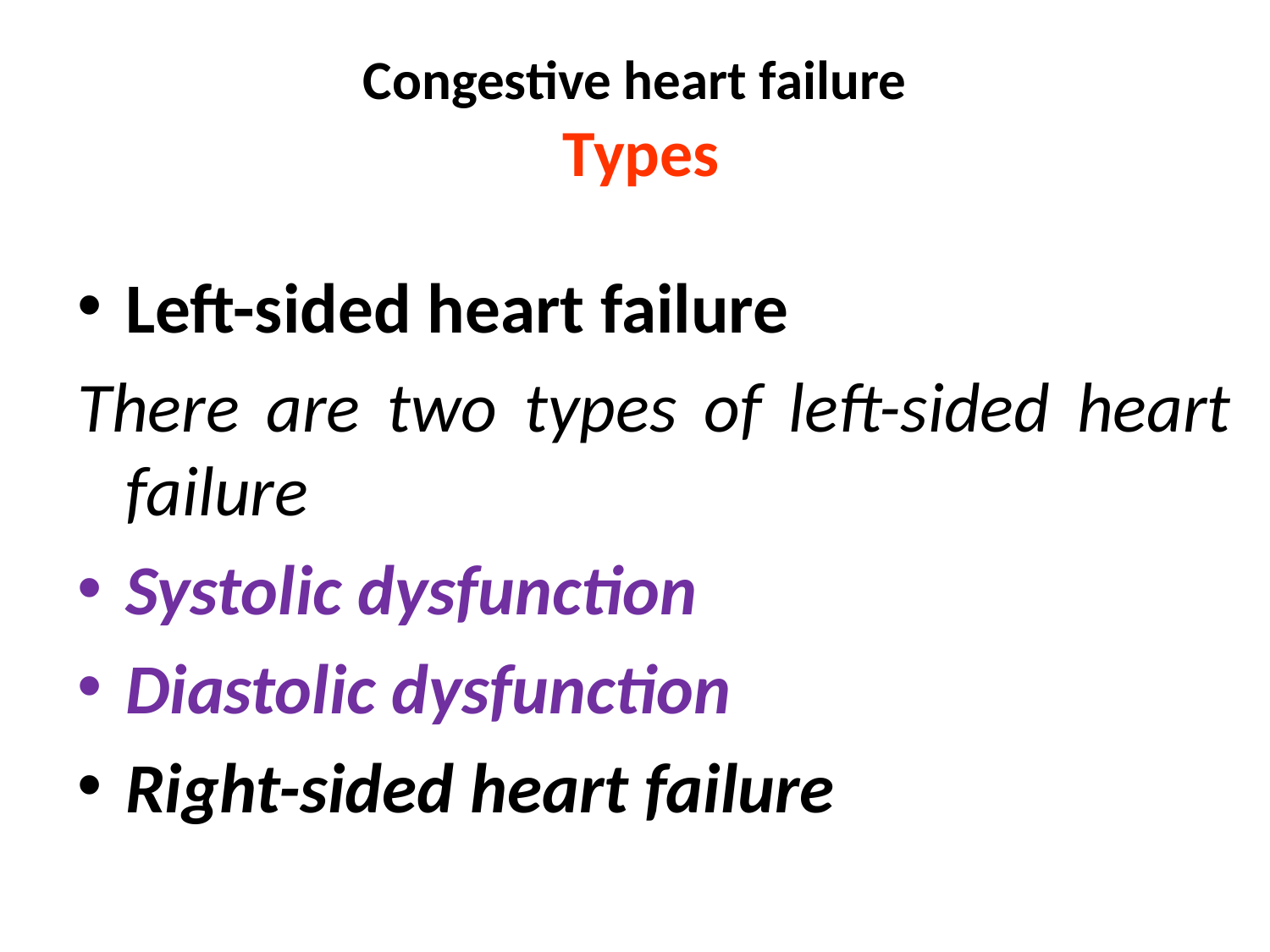

# Congestive heart failure Types
Left-sided heart failure
There are two types of left-sided heart failure
Systolic dysfunction
Diastolic dysfunction
Right-sided heart failure